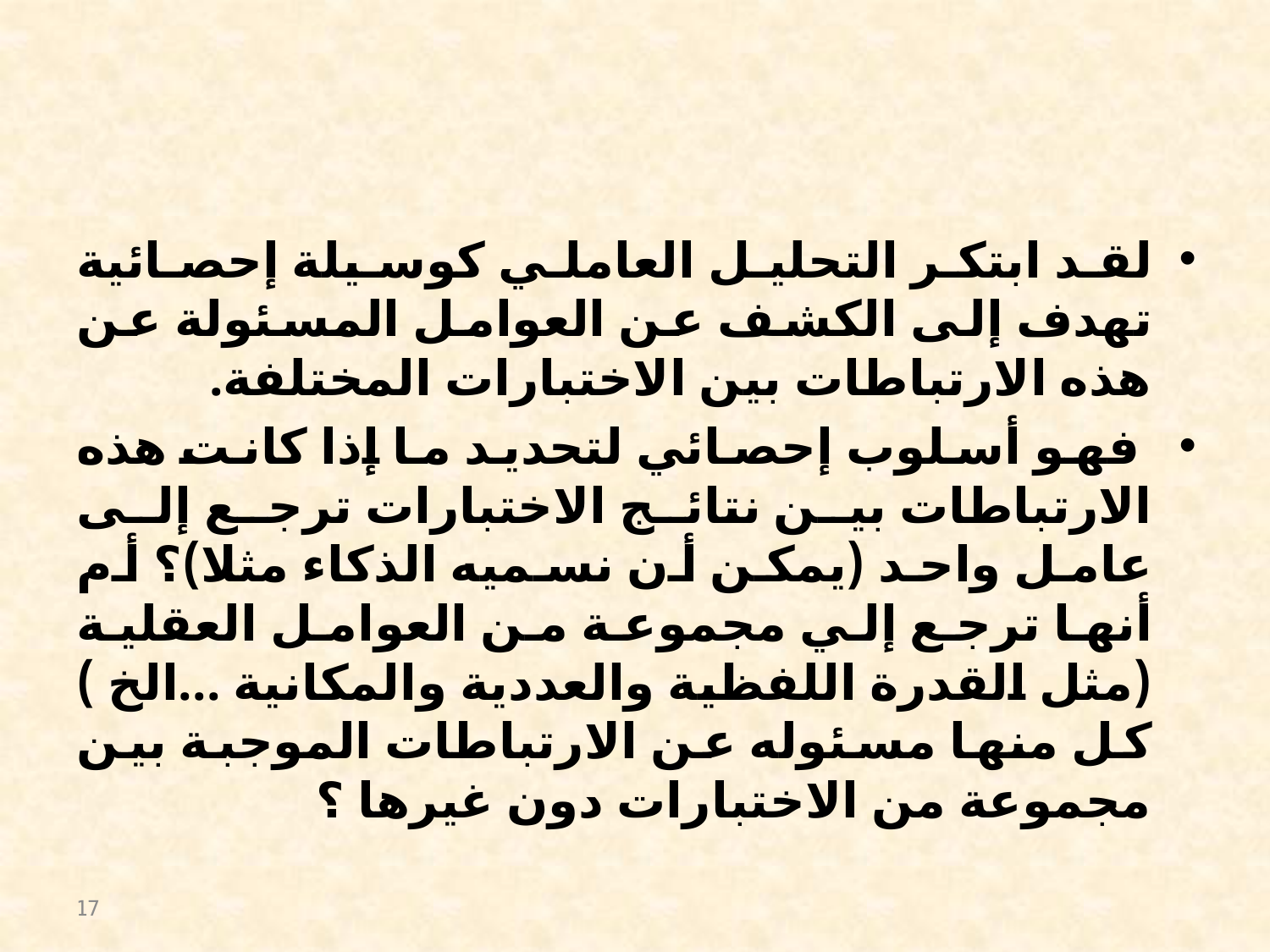

#
لقد ابتكر التحليل العاملي كوسيلة إحصائية تهدف إلى الكشف عن العوامل المسئولة عن هذه الارتباطات بين الاختبارات المختلفة.
 فهو أسلوب إحصائي لتحديد ما إذا كانت هذه الارتباطات بين نتائج الاختبارات ترجع إلى عامل واحد (يمكن أن نسميه الذكاء مثلا)؟ أم أنها ترجع إلي مجموعة من العوامل العقلية (مثل القدرة اللفظية والعددية والمكانية ...الخ ) كل منها مسئوله عن الارتباطات الموجبة بين مجموعة من الاختبارات دون غيرها ؟

17